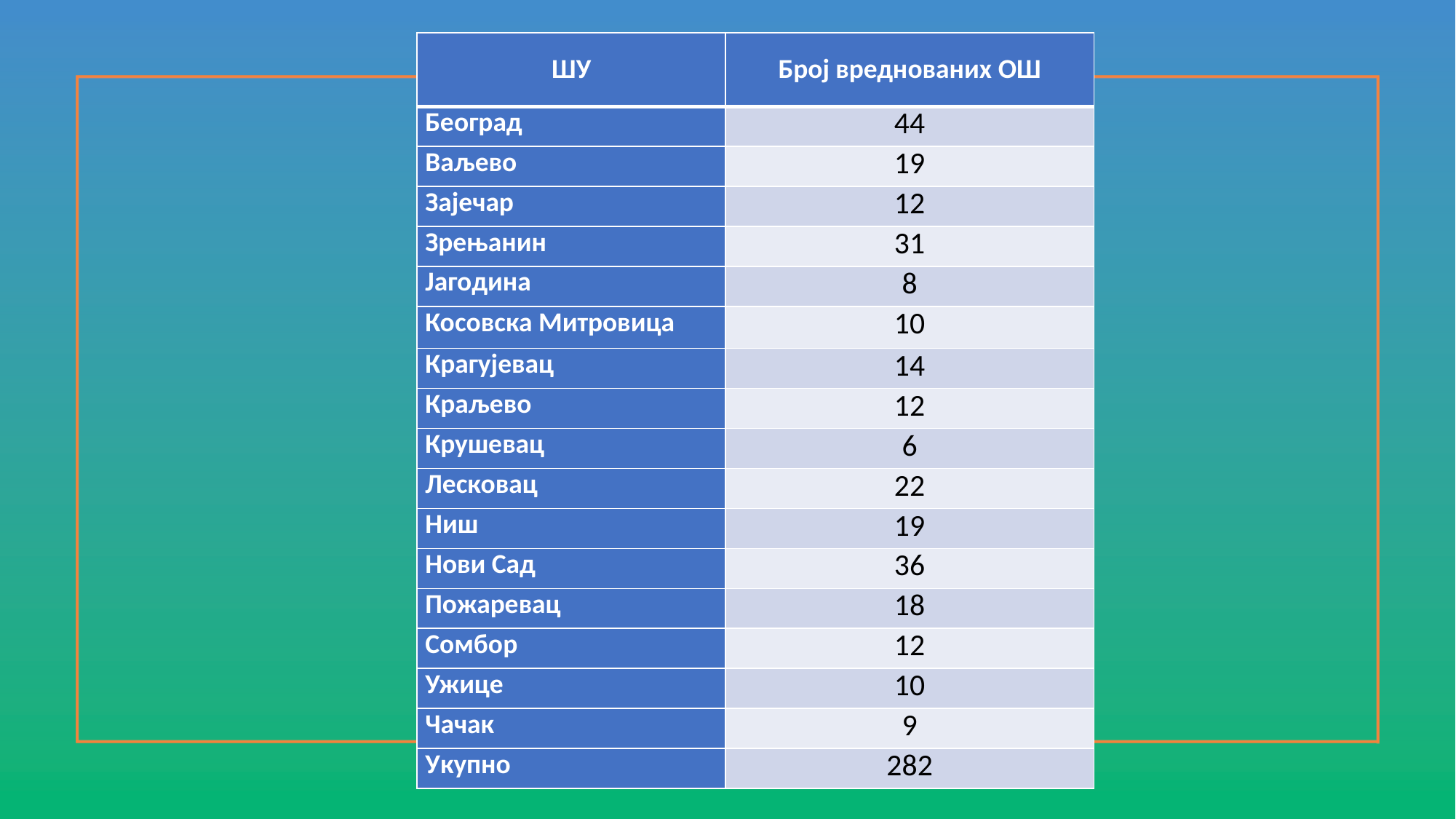

| ШУ | Број вреднованих ОШ |
| --- | --- |
| Београд | 44 |
| Ваљево | 19 |
| Зајечар | 12 |
| Зрењанин | 31 |
| Јагодина | 8 |
| Косовска Митровица | 10 |
| Крагујевац | 14 |
| Краљево | 12 |
| Крушевац | 6 |
| Лесковац | 22 |
| Ниш | 19 |
| Нови Сад | 36 |
| Пожаревац | 18 |
| Сомбор | 12 |
| Ужице | 10 |
| Чачак | 9 |
| Укупно | 282 |